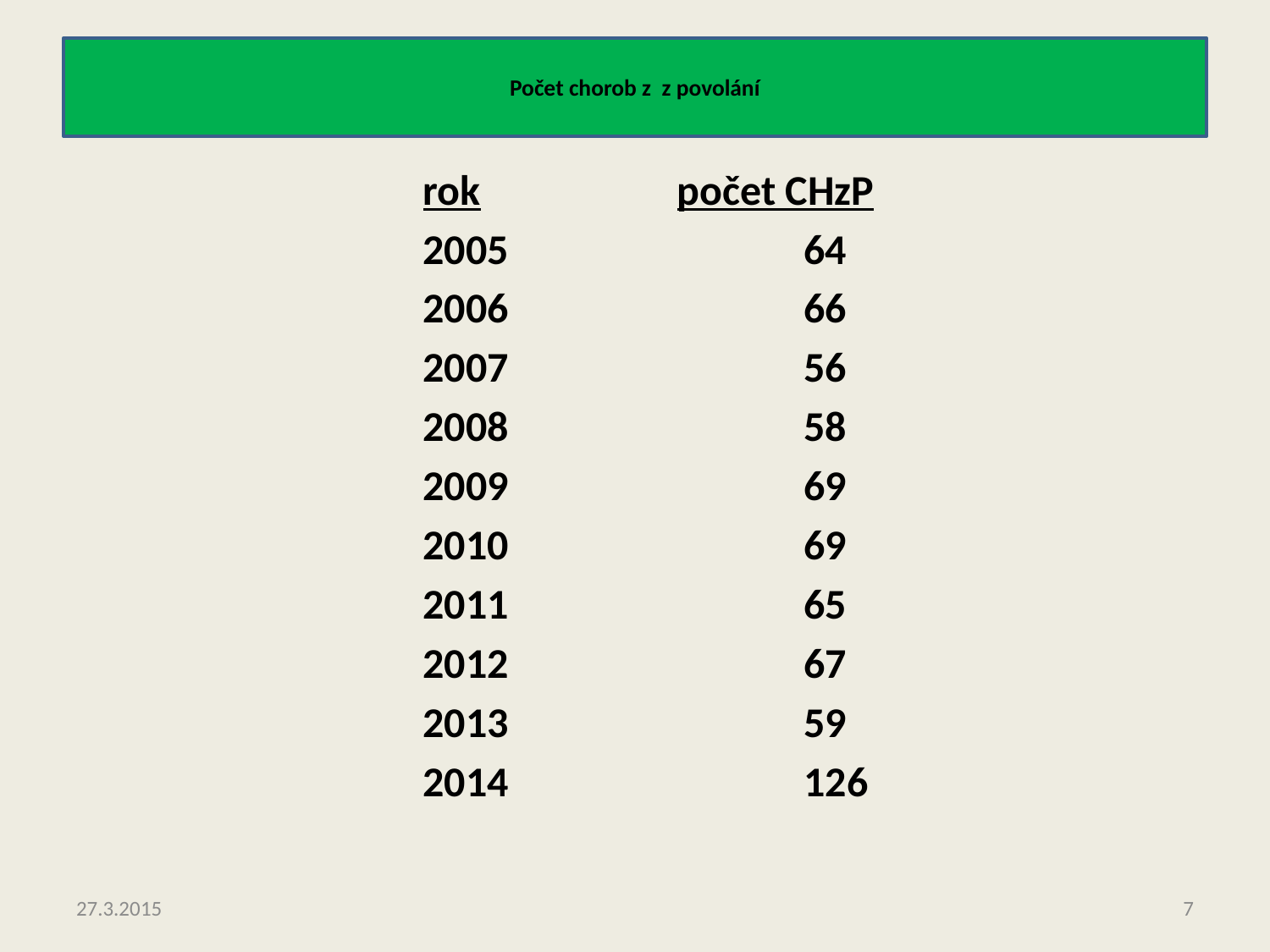

# Počet chorob z  z povolání
			rok		počet CHzP
			2005			64
			2006			66
			2007			56
			2008			58
			2009			69
			2010			69
			2011			65
			2012			67
			2013			59
			2014			126

27.3.2015
7